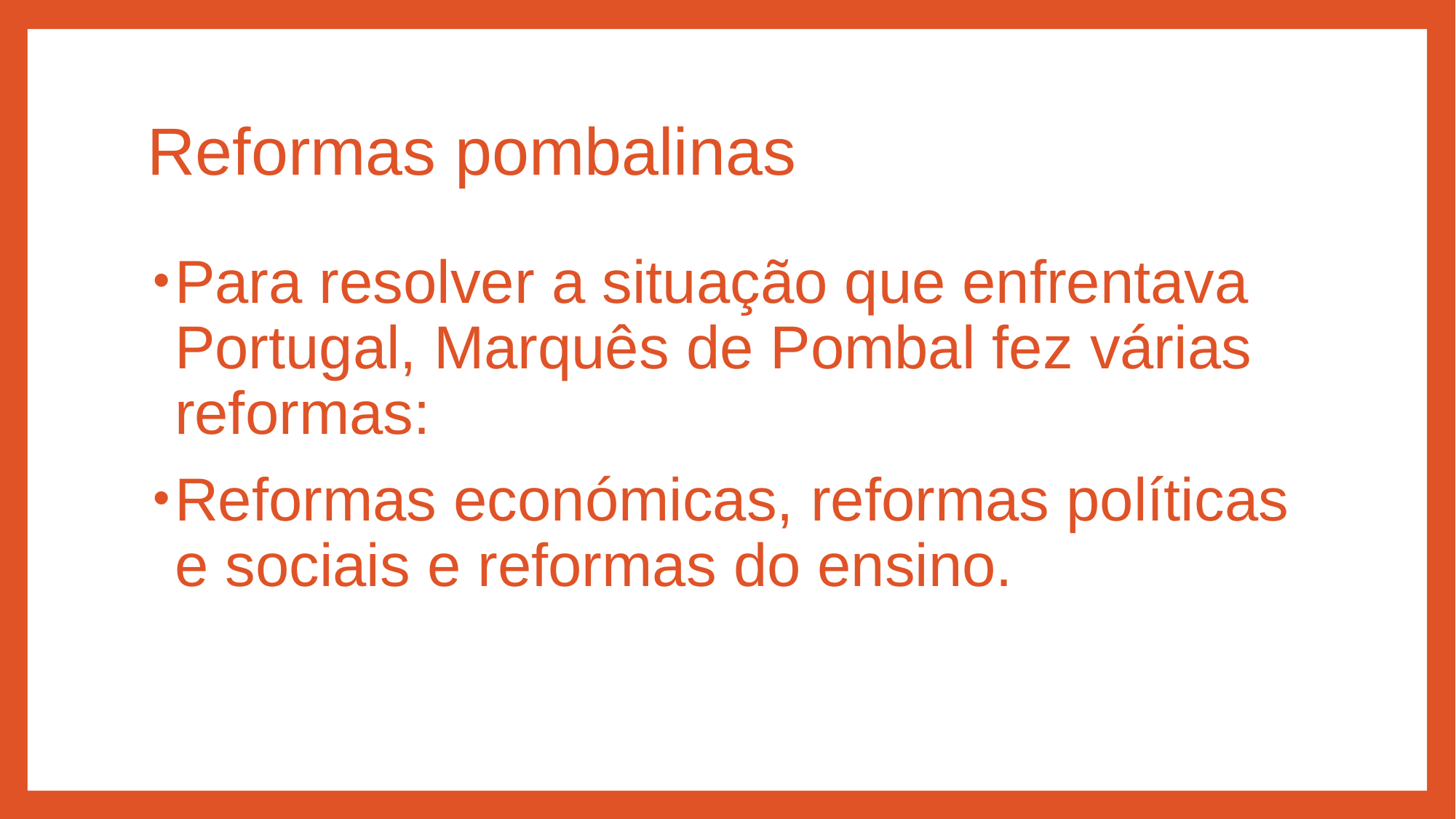

# Reformas pombalinas
Para resolver a situação que enfrentava Portugal, Marquês de Pombal fez várias reformas:
Reformas económicas, reformas políticas e sociais e reformas do ensino.